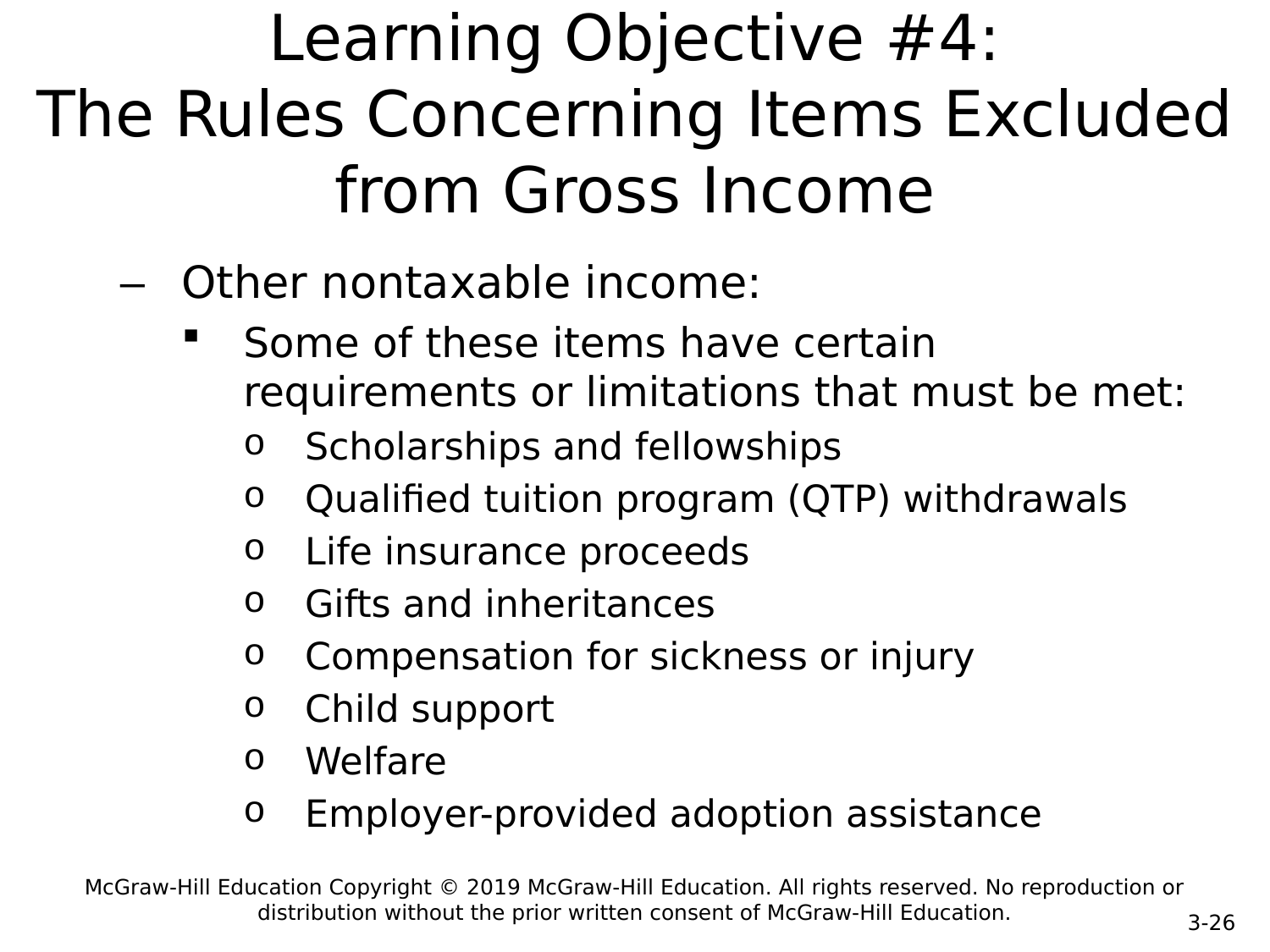

# Learning Objective #4: The Rules Concerning Items Excluded from Gross Income
Other nontaxable income:
Some of these items have certain requirements or limitations that must be met:
Scholarships and fellowships
Qualified tuition program (QTP) withdrawals
Life insurance proceeds
Gifts and inheritances
Compensation for sickness or injury
Child support
Welfare
Employer-provided adoption assistance
McGraw-Hill Education Copyright © 2019 McGraw-Hill Education. All rights reserved. No reproduction or distribution without the prior written consent of McGraw-Hill Education.
3-26